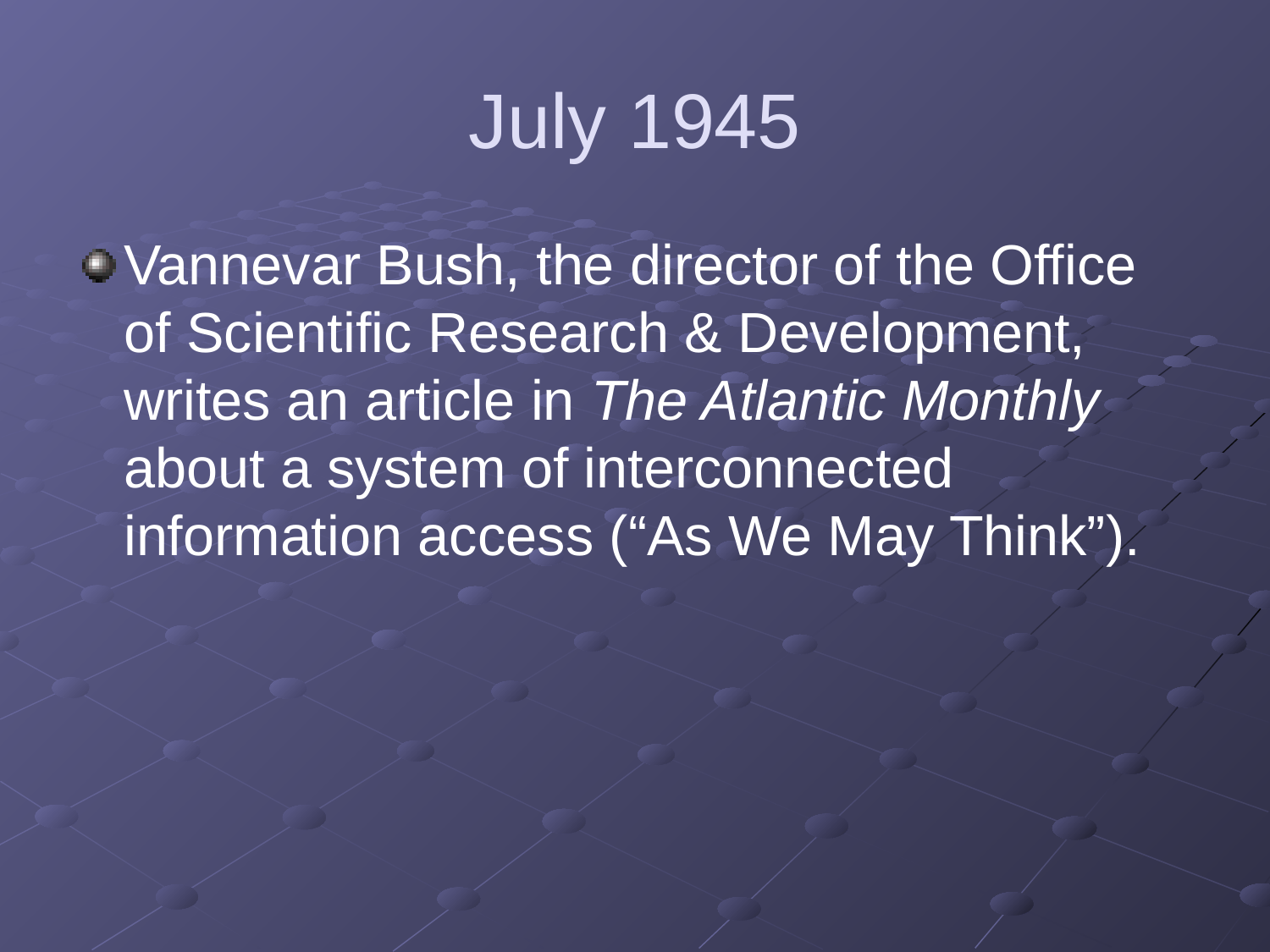

# July 1945
Vannevar Bush, the director of the Office of Scientific Research & Development, writes an article in The Atlantic Monthly about a system of interconnected information access (“As We May Think”).